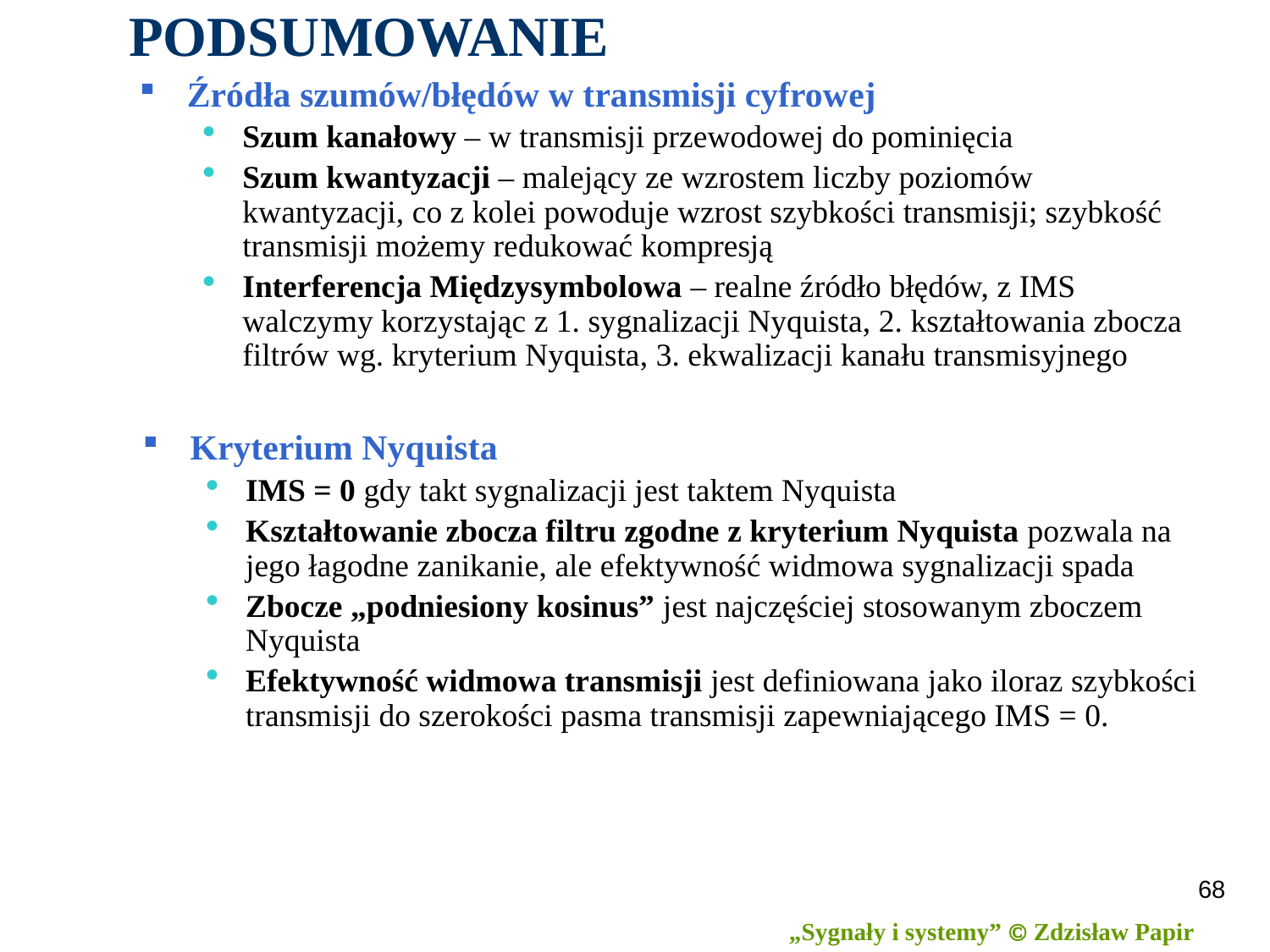

# PODSUMOWANIE
Źródła szumów/błędów w transmisji cyfrowej
Szum kanałowy – w transmisji przewodowej do pominięcia
Szum kwantyzacji – malejący ze wzrostem liczby poziomów kwantyzacji, co z kolei powoduje wzrost szybkości transmisji; szybkość transmisji możemy redukować kompresją
Interferencja Międzysymbolowa – realne źródło błędów, z IMS walczymy korzystając z 1. sygnalizacji Nyquista, 2. kształtowania zbocza filtrów wg. kryterium Nyquista, 3. ekwalizacji kanału transmisyjnego

Kryterium Nyquista
IMS = 0 gdy takt sygnalizacji jest taktem Nyquista
Kształtowanie zbocza filtru zgodne z kryterium Nyquista pozwala na jego łagodne zanikanie, ale efektywność widmowa sygnalizacji spada
Zbocze „podniesiony kosinus” jest najczęściej stosowanym zboczem Nyquista
Efektywność widmowa transmisji jest definiowana jako iloraz szybkości transmisji do szerokości pasma transmisji zapewniającego IMS = 0.

68
„Sygnały i systemy” © Zdzisław Papir